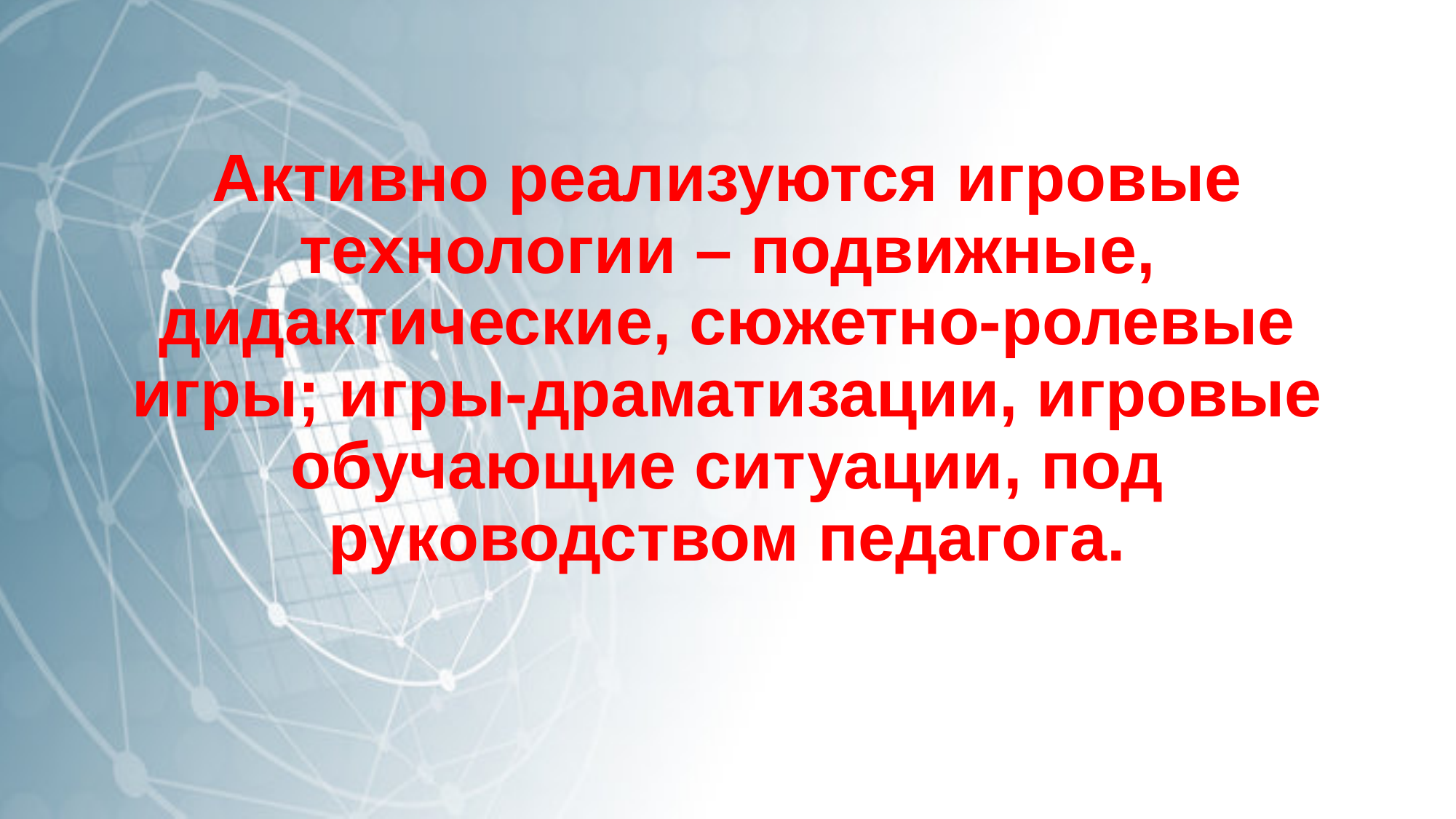

# Активно реализуются игровые технологии – подвижные, дидактические, сюжетно-ролевые игры; игры-драматизации, игровые обучающие ситуации, под руководством педагога.